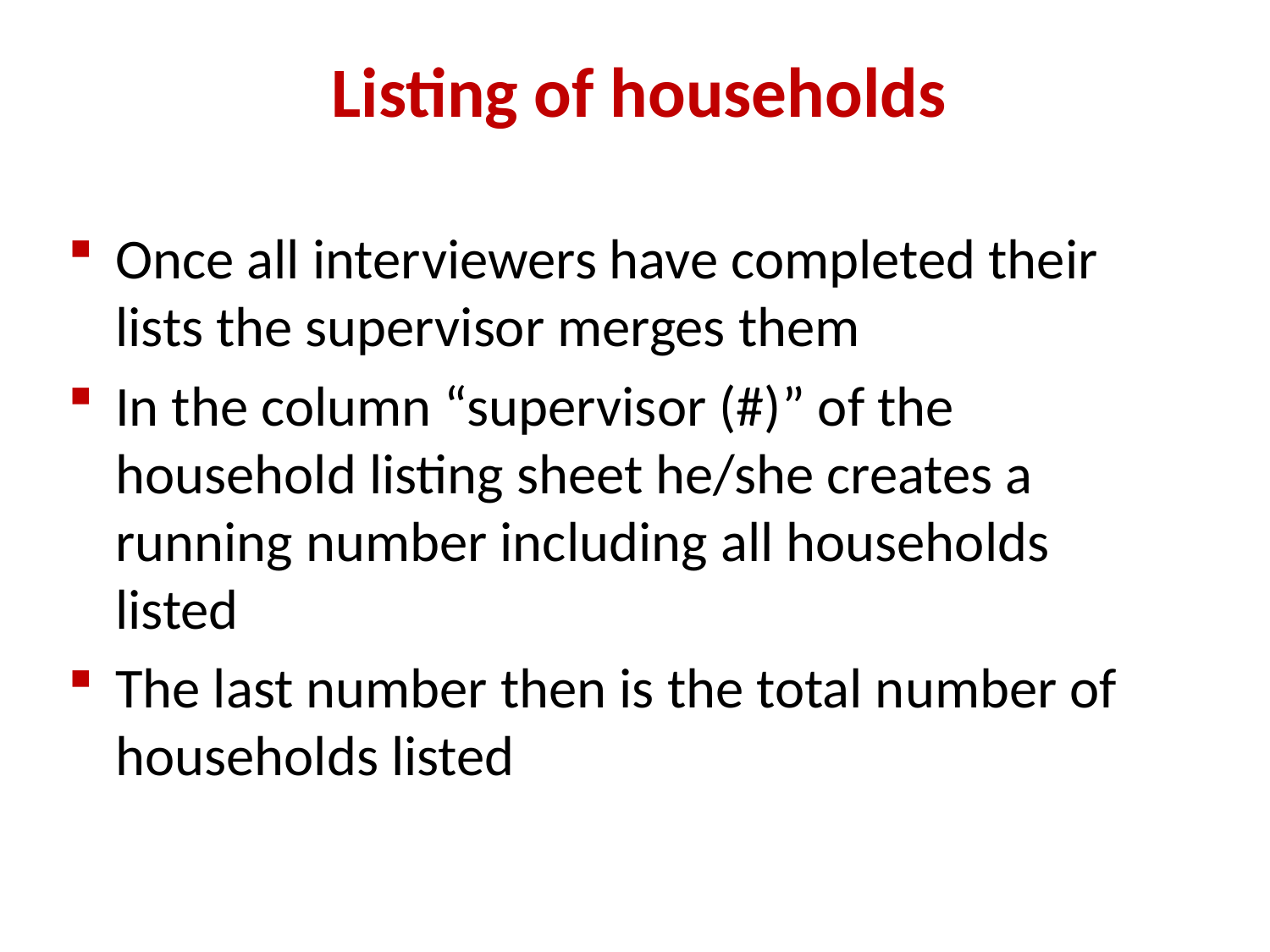

Listing of households
Once all interviewers have completed their lists the supervisor merges them
In the column “supervisor (#)” of the household listing sheet he/she creates a running number including all households listed
The last number then is the total number of households listed